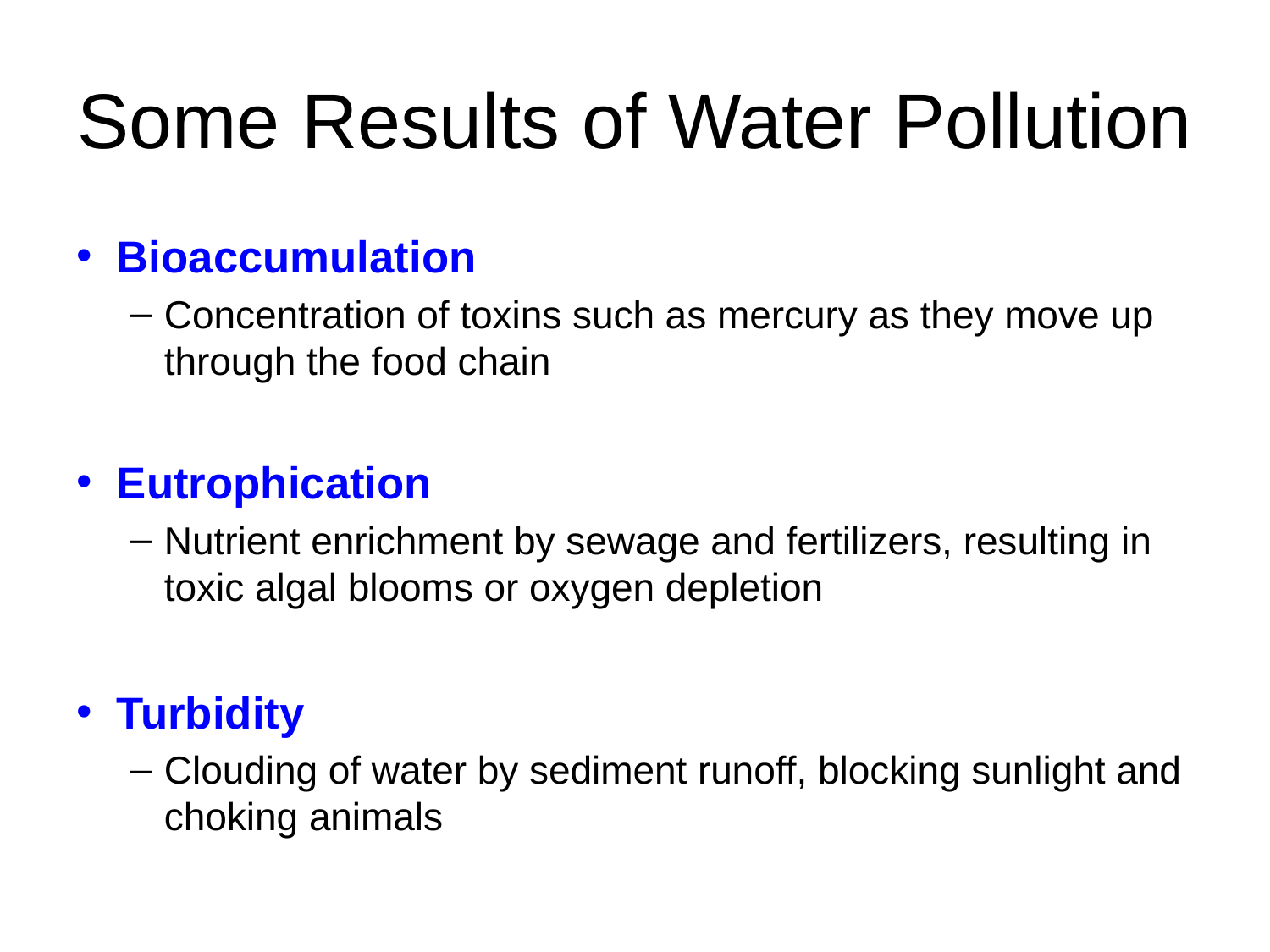

# Some Results of Water Pollution
Bioaccumulation
Concentration of toxins such as mercury as they move up through the food chain

Eutrophication
Nutrient enrichment by sewage and fertilizers, resulting in toxic algal blooms or oxygen depletion

Turbidity
Clouding of water by sediment runoff, blocking sunlight and choking animals